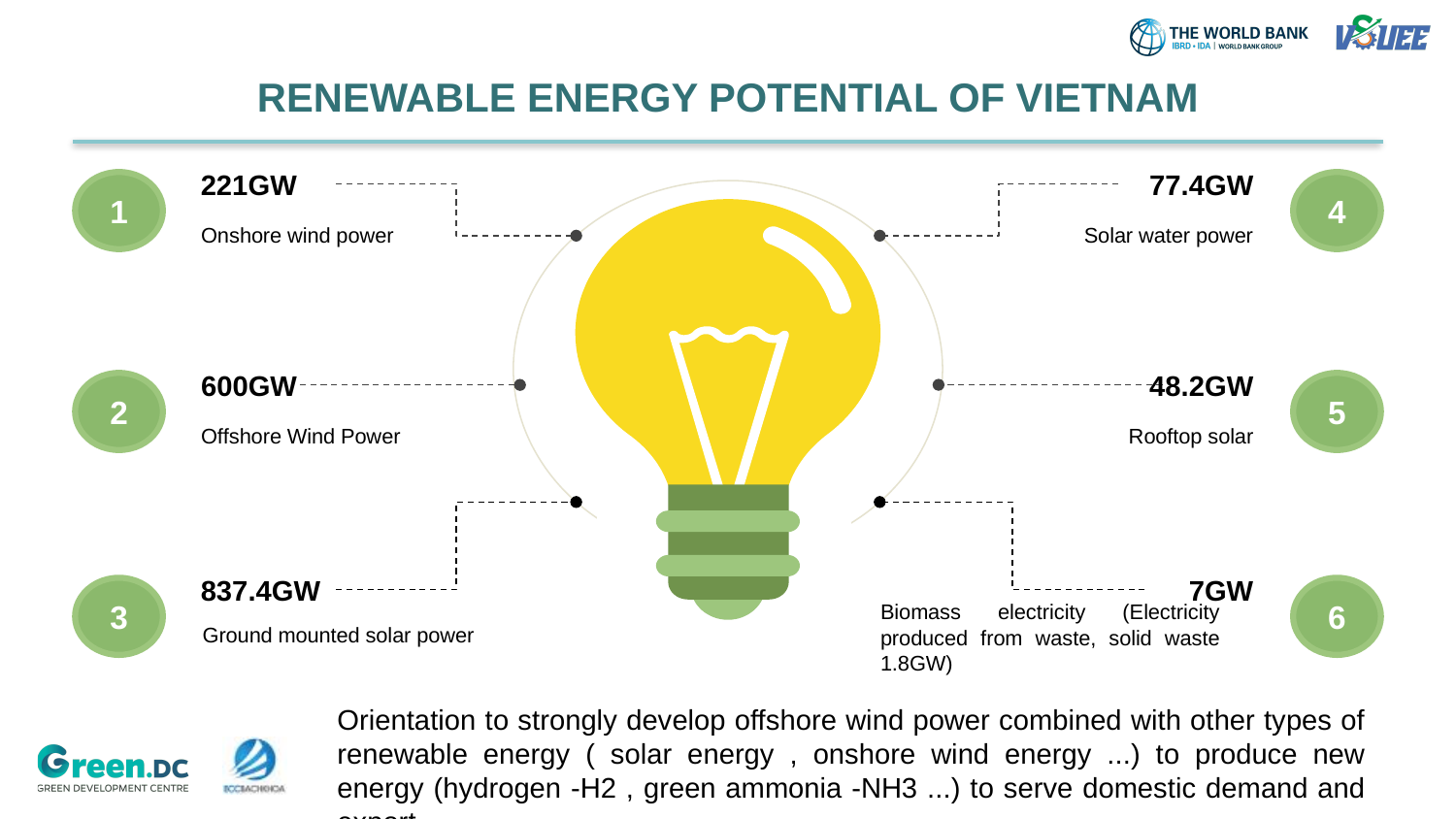

# RENEWABLE ENERGY POTENTIAL OF VIETNAM
221GW
1
Onshore wind power
77.4GW
4
Solar water power

600GW
2
Offshore Wind Power
48.2GW
5
Rooftop solar
837.4GW
3
Ground mounted solar power
7GW
6
Biomass electricity (Electricity produced from waste, solid waste 1.8GW)
Orientation to strongly develop offshore wind power combined with other types of renewable energy ( solar energy , onshore wind energy ...) to produce new energy (hydrogen -H2 , green ammonia -NH3 ...) to serve domestic demand and export.